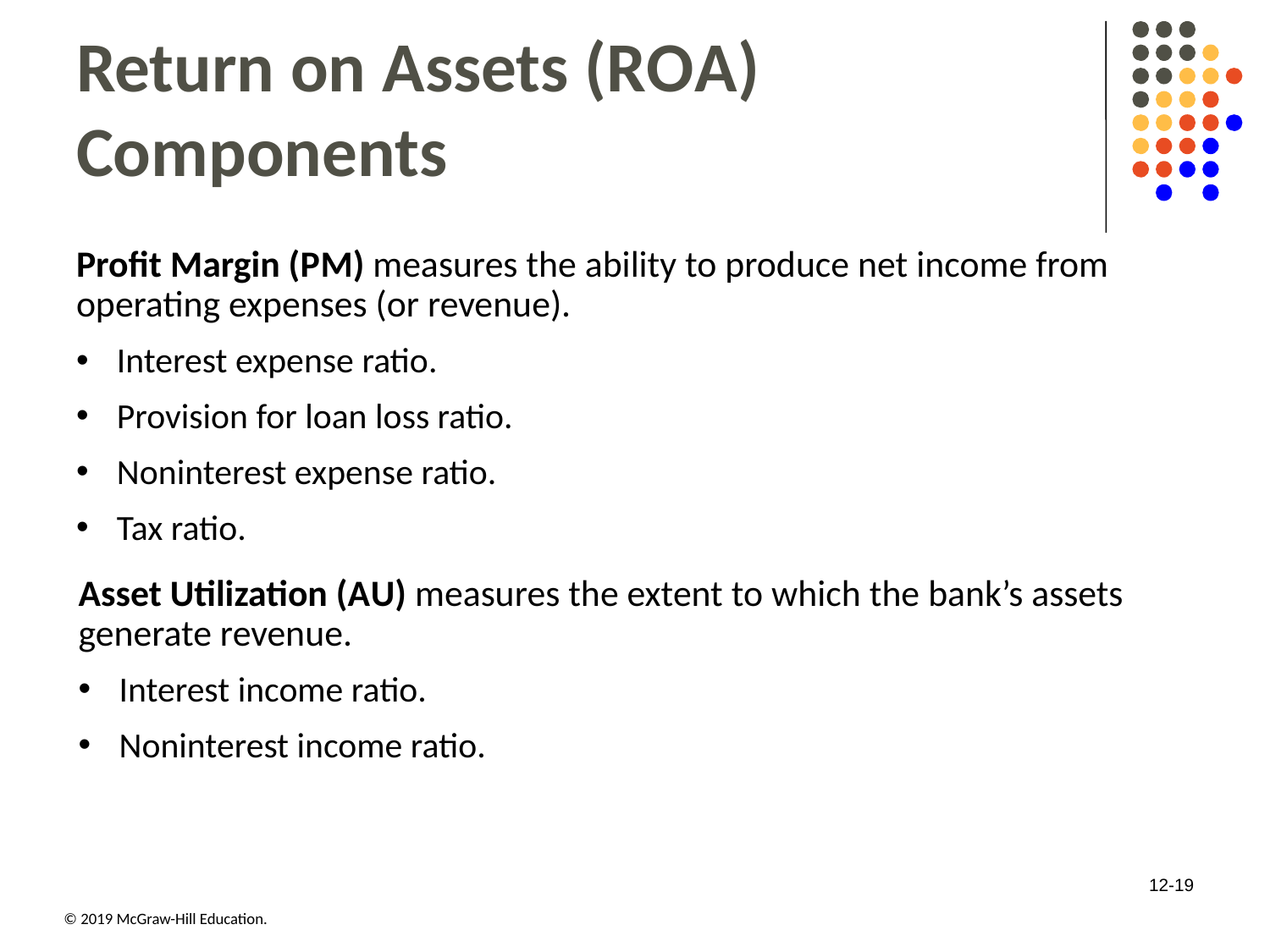

# Return on Assets (R O A) Components
Profit Margin (P M) measures the ability to produce net income from operating expenses (or revenue).
Interest expense ratio.
Provision for loan loss ratio.
Noninterest expense ratio.
Tax ratio.
Asset Utilization (A U) measures the extent to which the bank’s assets generate revenue.
Interest income ratio.
Noninterest income ratio.
12-19